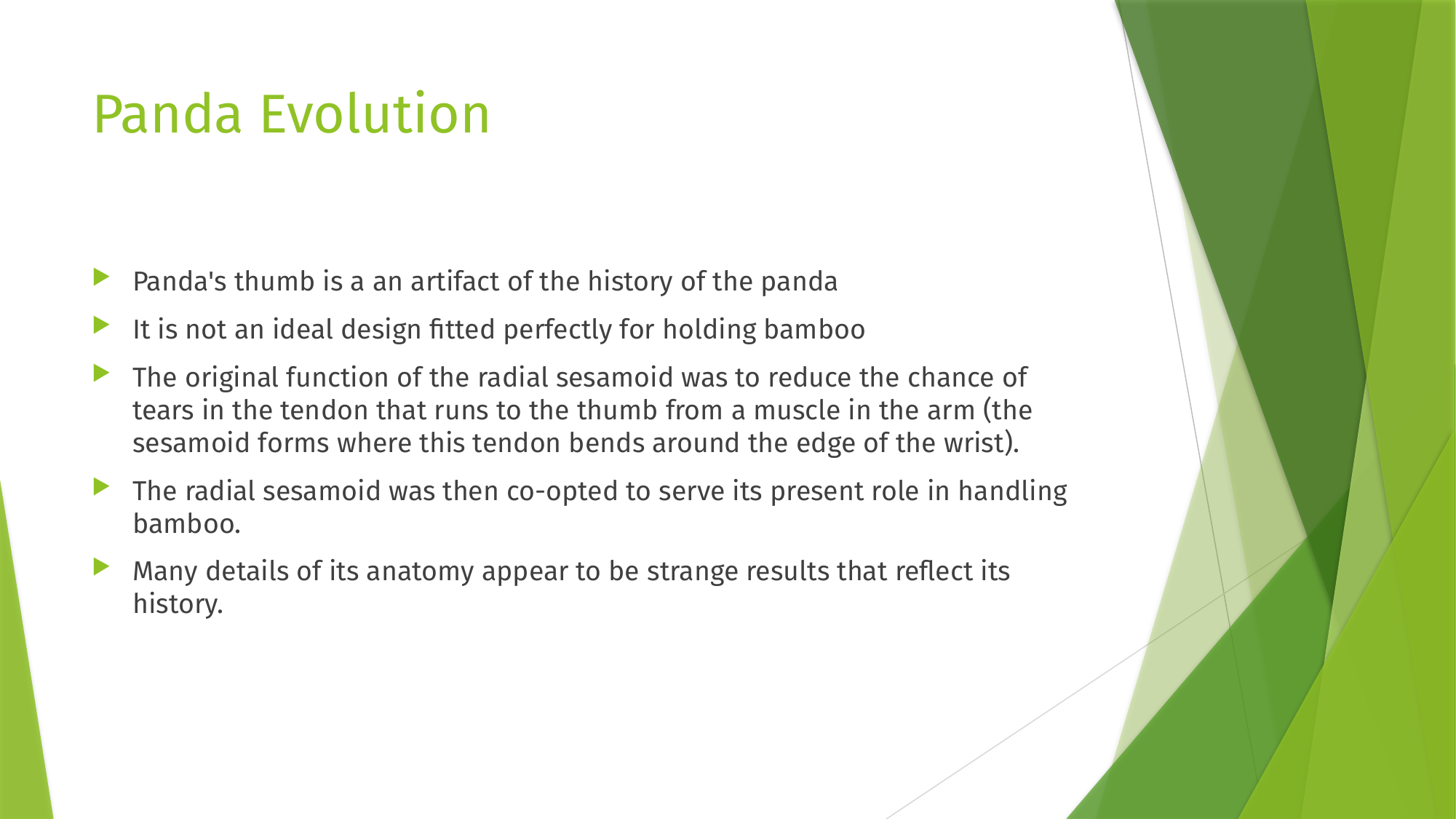

# Panda Evolution
Panda's thumb is a an artifact of the history of the panda
It is not an ideal design fitted perfectly for holding bamboo
The original function of the radial sesamoid was to reduce the chance of tears in the tendon that runs to the thumb from a muscle in the arm (the sesamoid forms where this tendon bends around the edge of the wrist).
The radial sesamoid was then co-opted to serve its present role in handling bamboo.
Many details of its anatomy appear to be strange results that reflect its history.